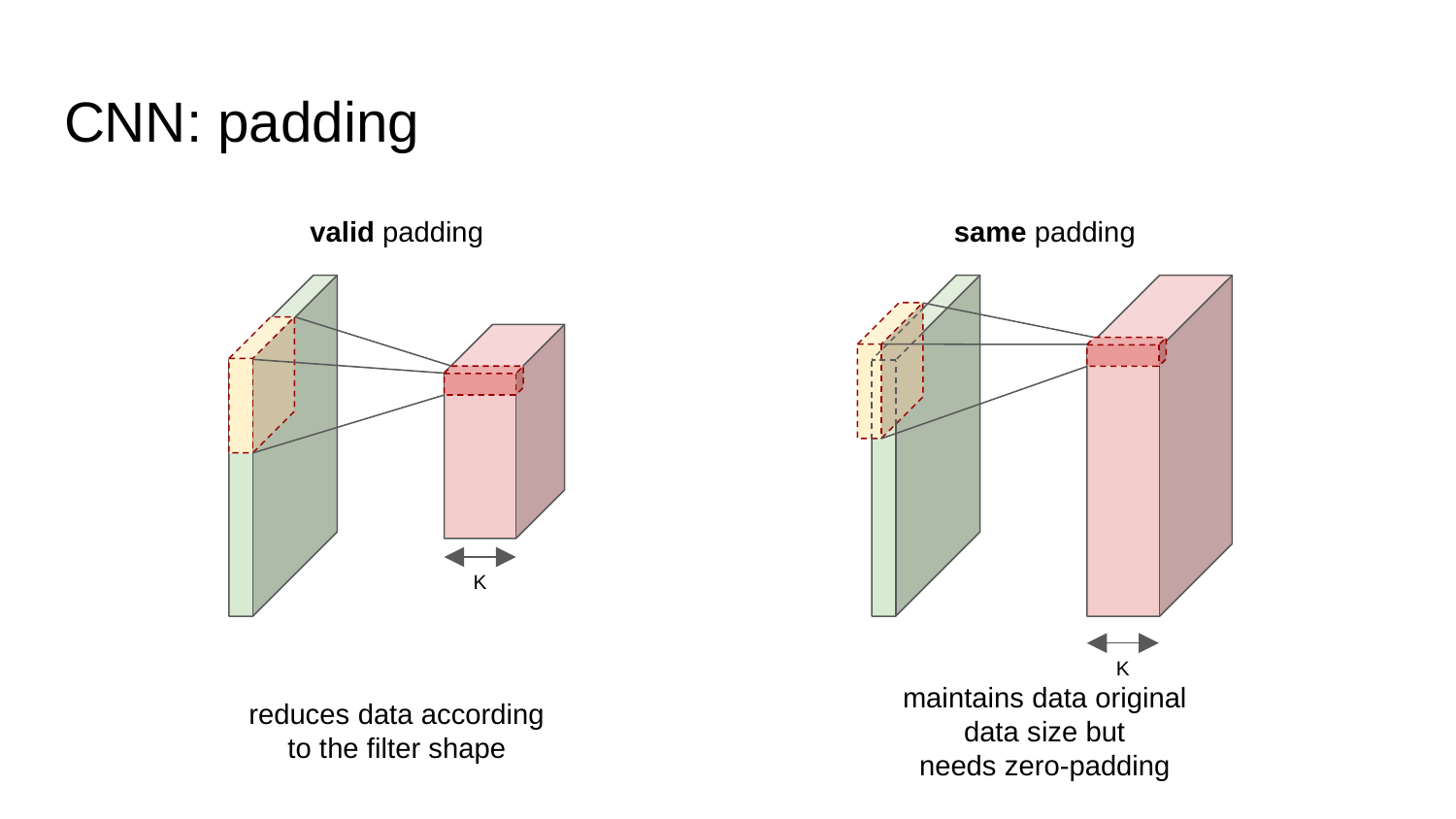

# CNN: padding
valid padding
same padding

K

K
reduces data according to the filter shape
maintains data original data size but
needs zero-padding